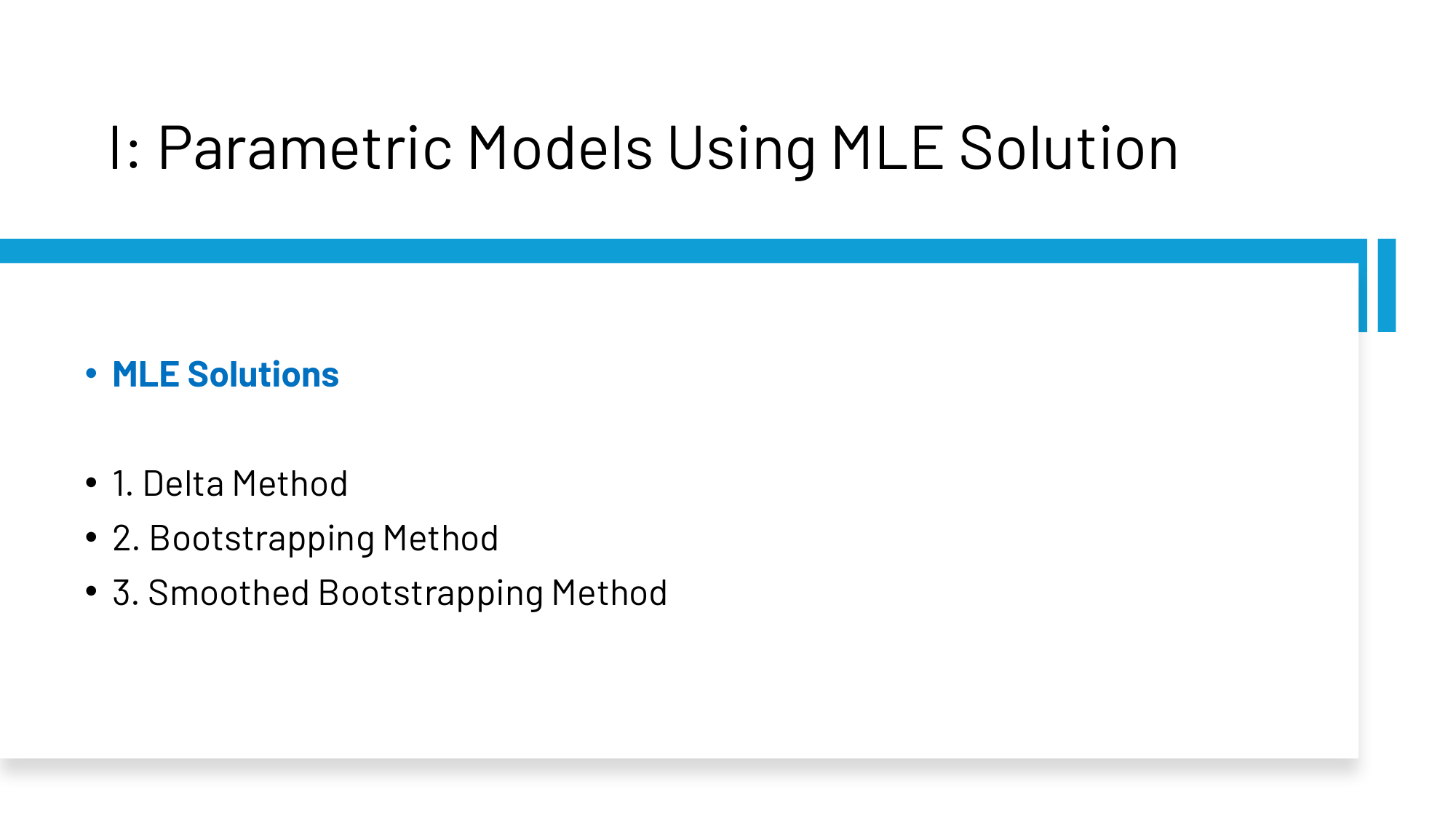

# I: Parametric Models Using MLE Solution

MLE Solutions

1. Delta Method
2. Bootstrapping Method
3. Smoothed Bootstrapping Method